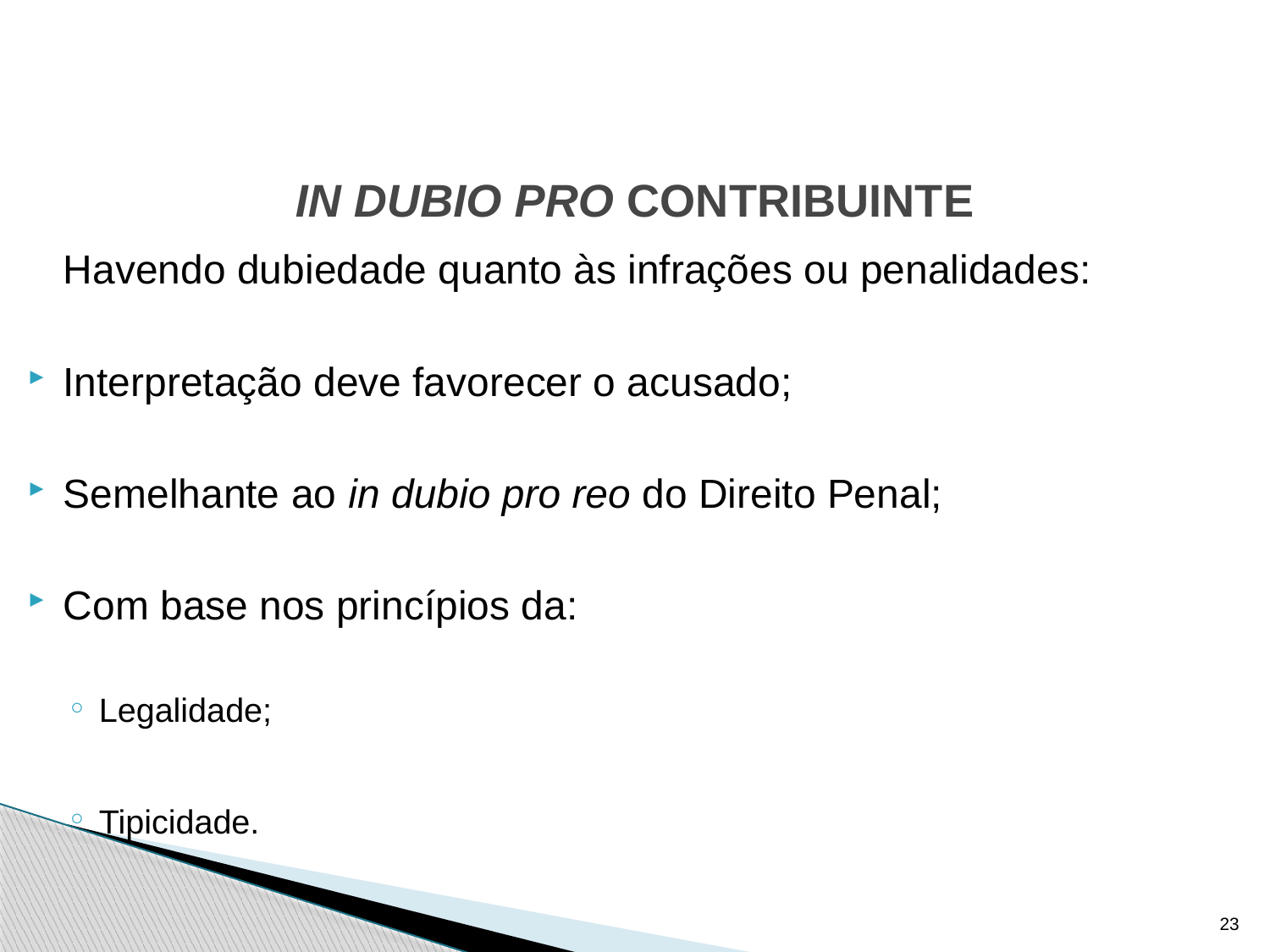

# In dubio pro contribuinte
	Havendo dubiedade quanto às infrações ou penalidades:

Interpretação deve favorecer o acusado;

Semelhante ao in dubio pro reo do Direito Penal;

Com base nos princípios da:

Legalidade;

Tipicidade.

23